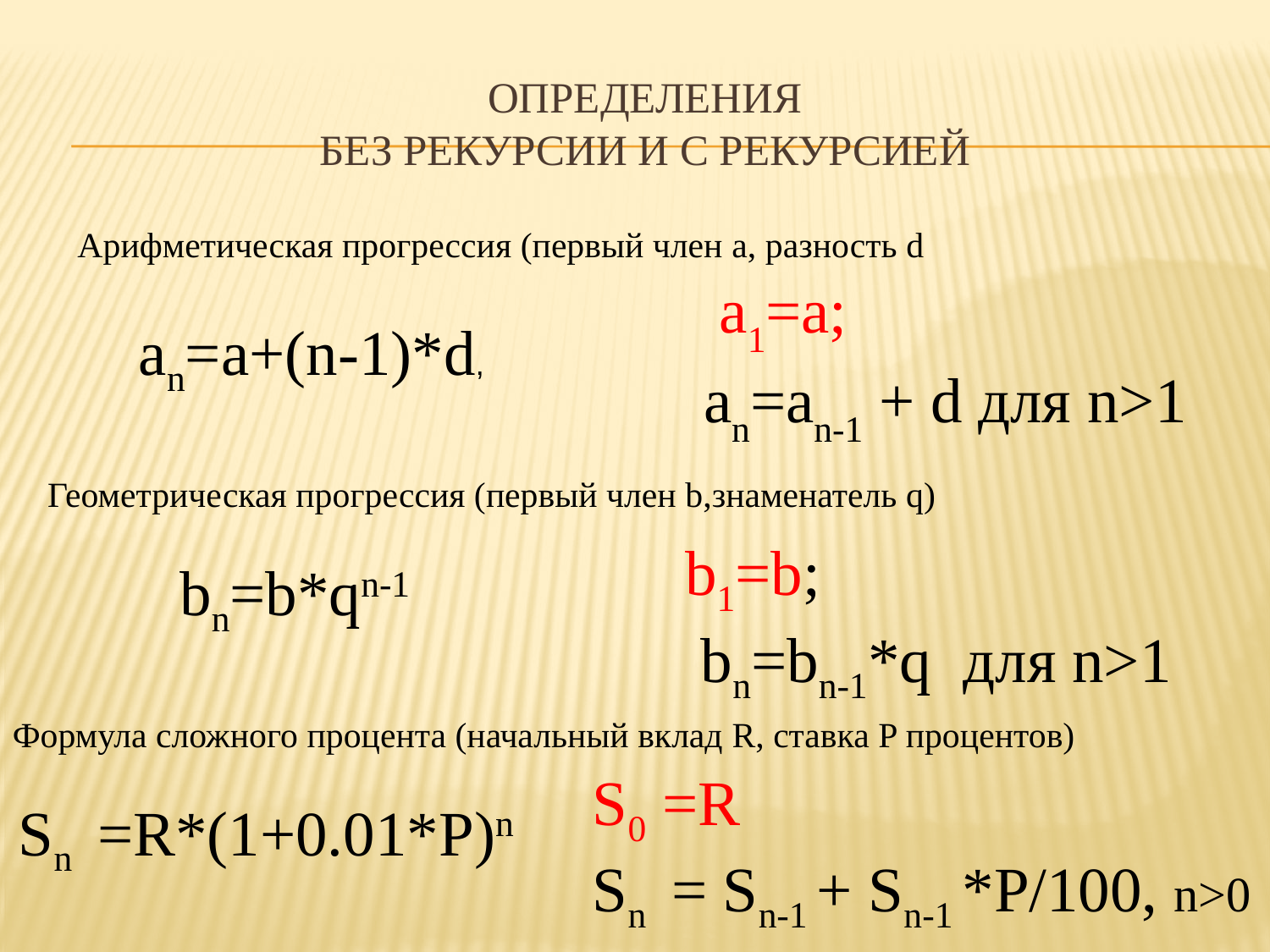

# Определения без рекурсии и с рекурсией
Арифметическая прогрессия (первый член a, разность d
  a1=a;
 an=an-1 + d для n>1
 an=a+(n-1)*d,
Геометрическая прогрессия (первый член b,знаменатель q)
b1=b;
 bn=bn-1*q  для n>1
 bn=b*qn-1
Формула сложного процента (начальный вклад R, ставка P процентов)
S0 =R
Sn  = Sn-1 + Sn-1 *P/100, n>0
Sn  =R*(1+0.01*P)n